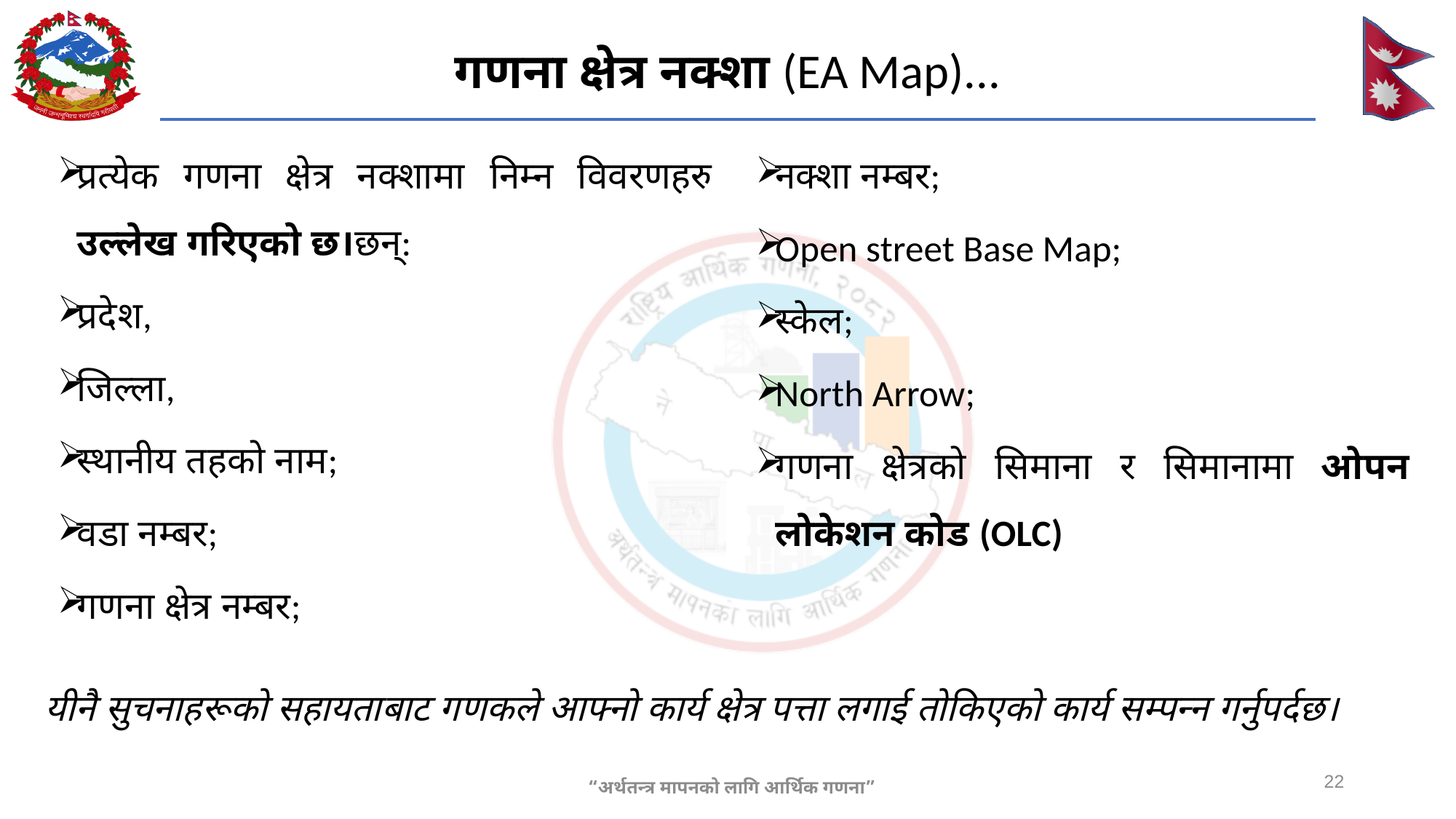

# गणना क्षेत्र नक्शा (EA Map)...
प्रत्येक गणना क्षेत्र नक्शामा निम्न विवरणहरु उल्लेख गरिएको छ।छन्:
प्रदेश,
जिल्ला,
स्थानीय तहको नाम;
वडा नम्बर;
गणना क्षेत्र नम्बर;
नक्शा नम्बर;
Open street Base Map;
स्केल;
North Arrow;
गणना क्षेत्रको सिमाना र सिमानामा ओपन लोकेशन कोड (OLC)
यीनै सुचनाहरूको सहायताबाट गणकले आफ्नो कार्य क्षेत्र पत्ता लगाई तोकिएको कार्य सम्पन्न गर्नुपर्दछ।
22
“अर्थतन्त्र मापनको लागि आर्थिक गणना”